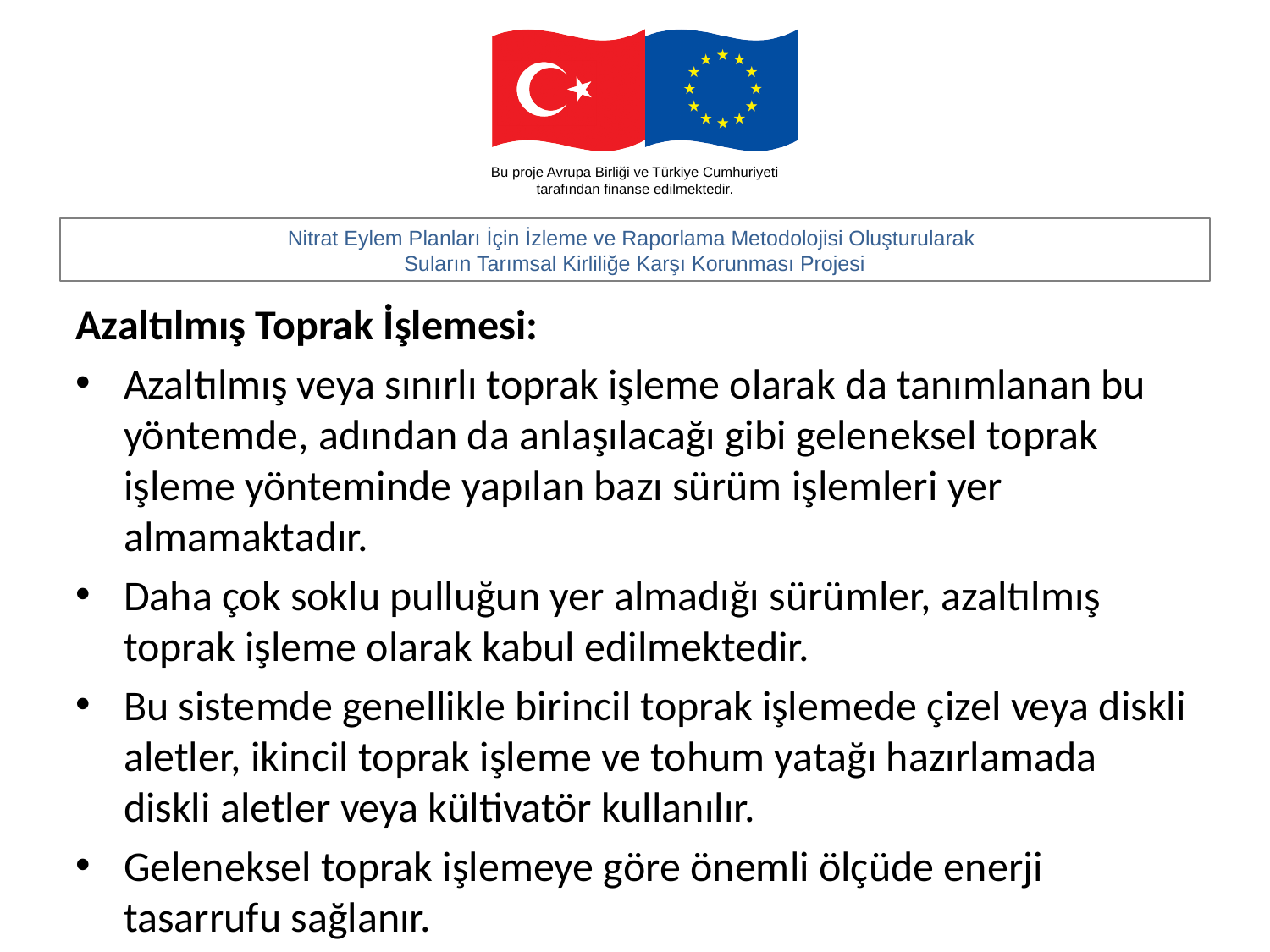

#
Azaltılmış Toprak İşlemesi:
Azaltılmış veya sınırlı toprak işleme olarak da tanımlanan bu yöntemde, adından da anlaşılacağı gibi geleneksel toprak işleme yönteminde yapılan bazı sürüm işlemleri yer almamaktadır.
Daha çok soklu pulluğun yer almadığı sürümler, azaltılmış toprak işleme olarak kabul edilmektedir.
Bu sistemde genellikle birincil toprak işlemede çizel veya diskli aletler, ikincil toprak işleme ve tohum yatağı hazırlamada diskli aletler veya kültivatör kullanılır.
Geleneksel toprak işlemeye göre önemli ölçüde enerji tasarrufu sağlanır.